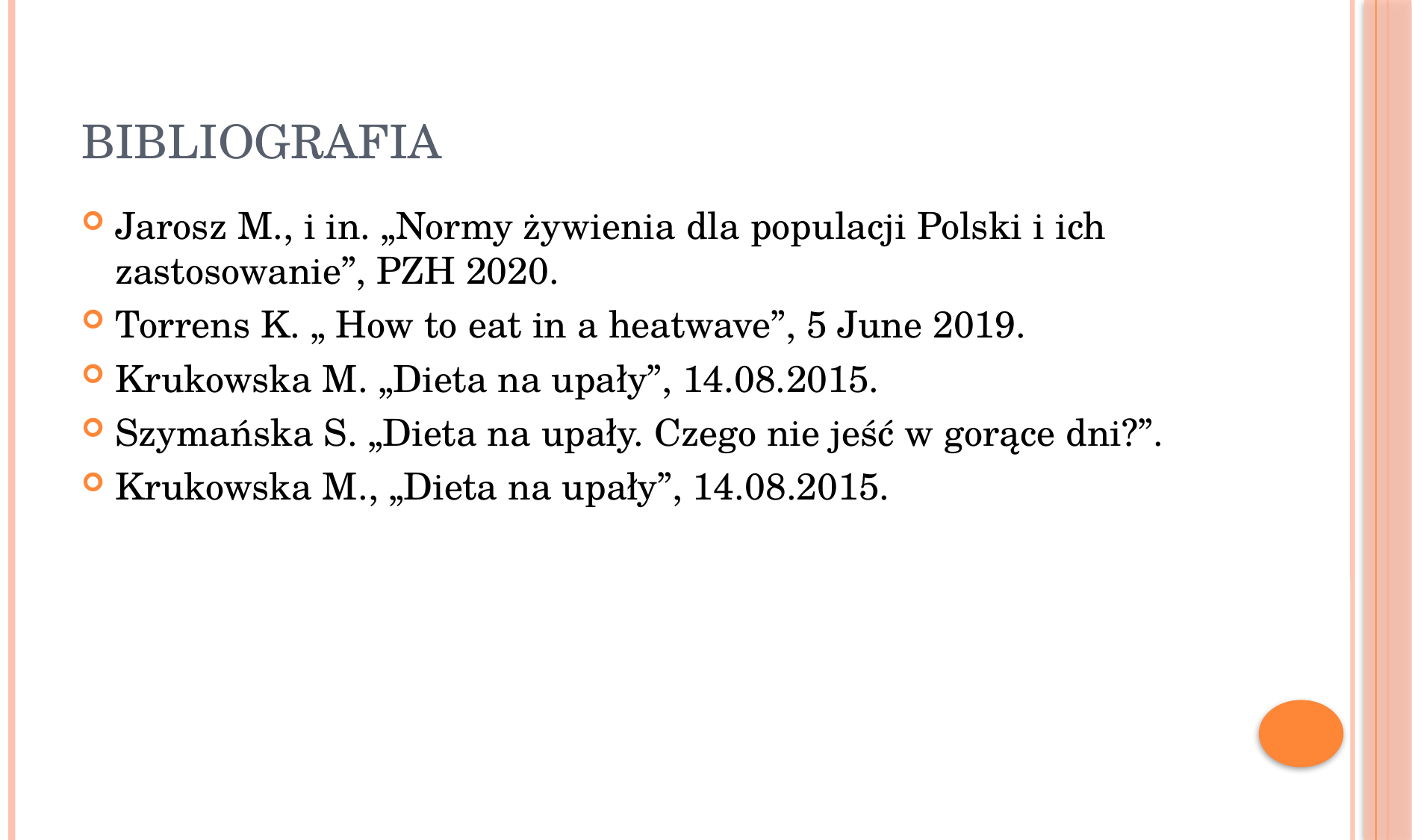

# Bibliografia
Jarosz M., i in. „Normy żywienia dla populacji Polski i ich zastosowanie”, PZH 2020.
Torrens K. „ How to eat in a heatwave”, 5 June 2019.
Krukowska M. „Dieta na upały”, 14.08.2015.
Szymańska S. „Dieta na upały. Czego nie jeść w gorące dni?”.
Krukowska M., „Dieta na upały”, 14.08.2015.